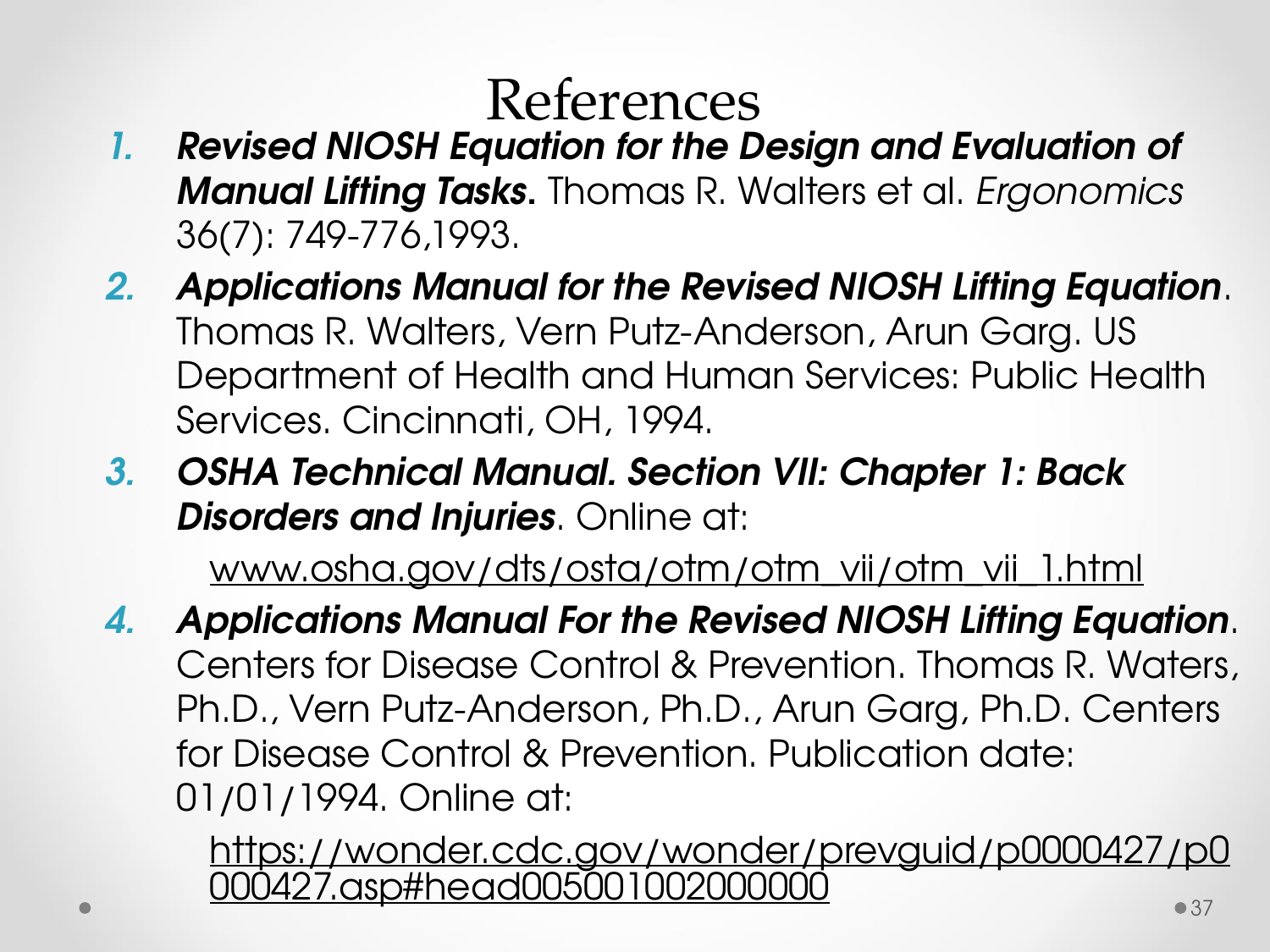

# References

Revised NIOSH Equation for the Design and Evaluation of Manual Lifting Tasks. Thomas R. Walters et al. Ergonomics 36(7): 749-776,1993.
Applications Manual for the Revised NIOSH Lifting Equation. Thomas R. Walters, Vern Putz-Anderson, Arun Garg. US Department of Health and Human Services: Public Health Services. Cincinnati, OH, 1994.
OSHA Technical Manual. Section VII: Chapter 1: Back Disorders and Injuries. Online at:
www.osha.gov/dts/osta/otm/otm_vii/otm_vii_1.html
Applications Manual For the Revised NIOSH Lifting Equation. Centers for Disease Control & Prevention. Thomas R. Waters, Ph.D., Vern Putz-Anderson, Ph.D., Arun Garg, Ph.D. Centers for Disease Control & Prevention. Publication date: 01/01/1994. Online at:
https://wonder.cdc.gov/wonder/prevguid/p0000427/p0000427.asp#head005001002000000

37